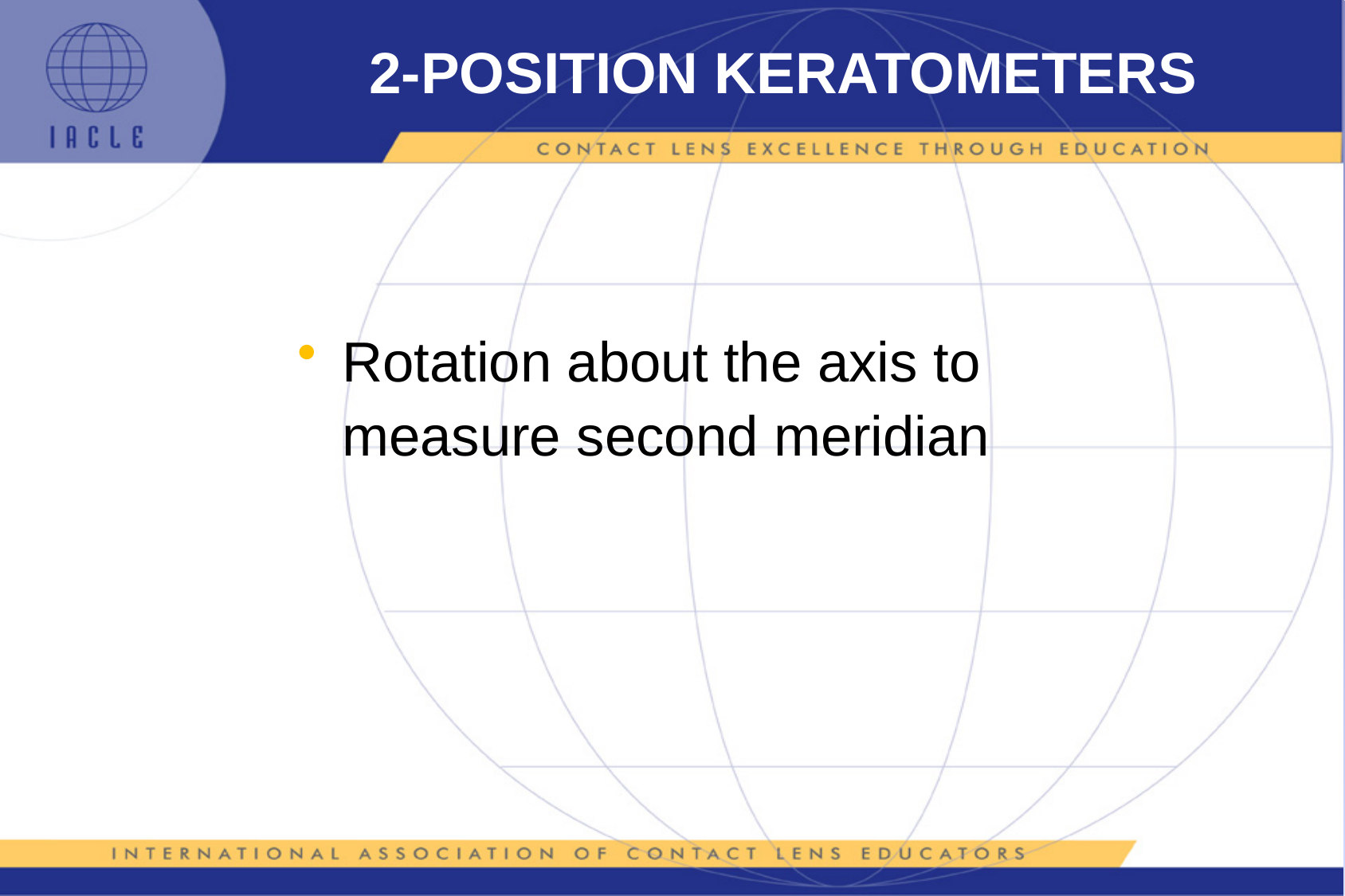

# 2-POSITION KERATOMETERS
Rotation about the axis to measure second meridian